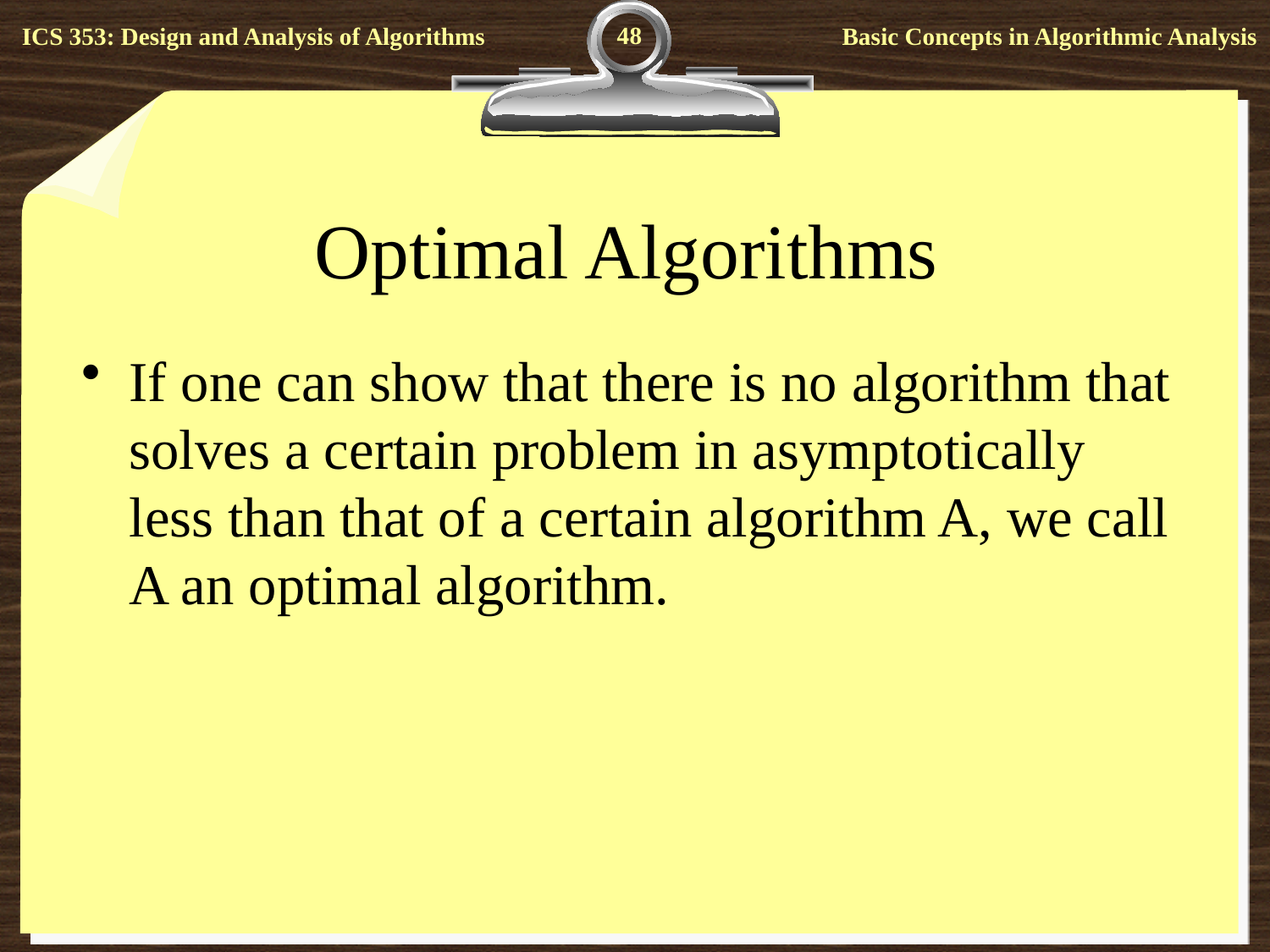

48
# Optimal Algorithms
If one can show that there is no algorithm that solves a certain problem in asymptotically less than that of a certain algorithm A, we call A an optimal algorithm.